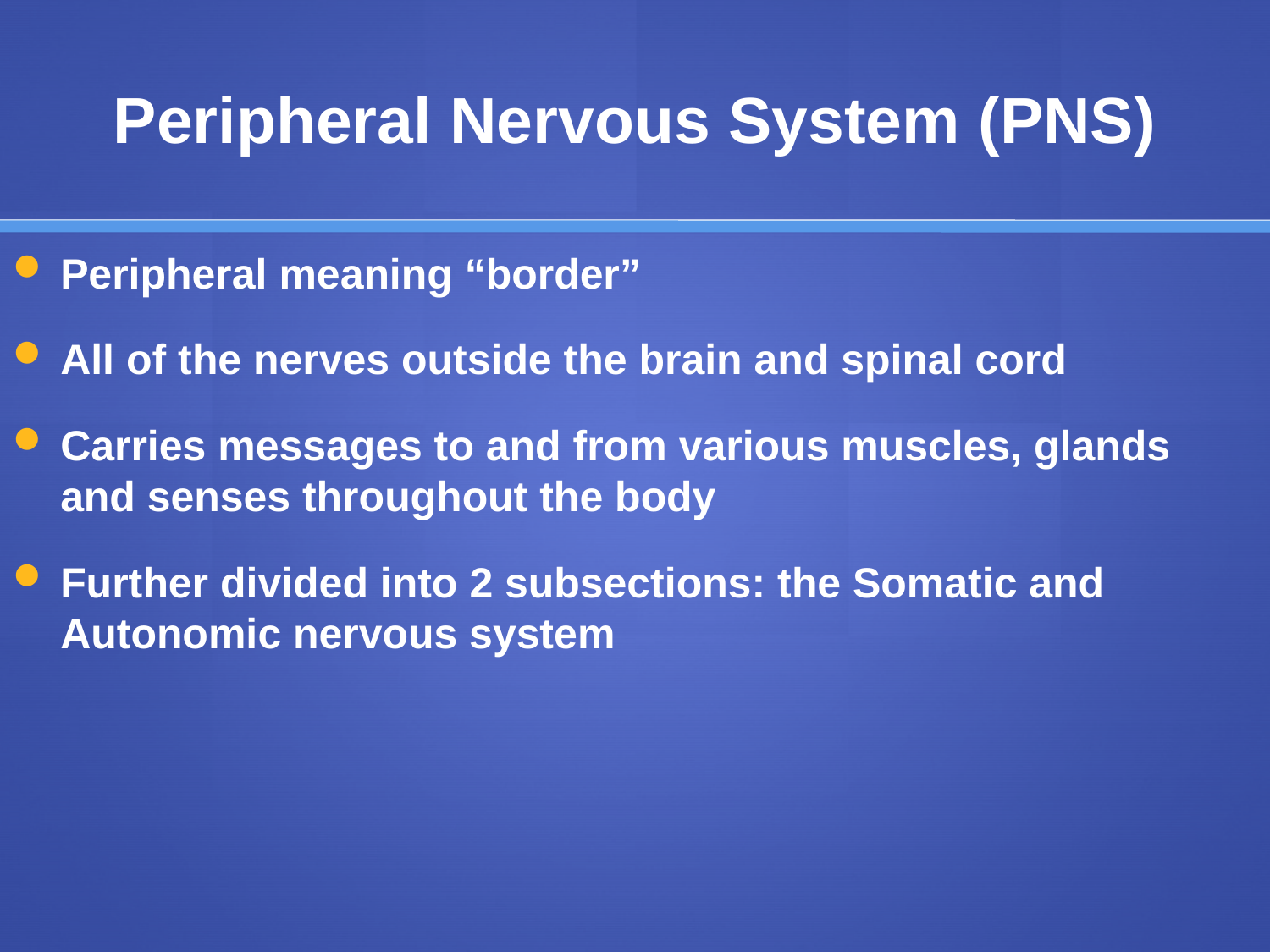

# Peripheral Nervous System (PNS)
Peripheral meaning “border”
All of the nerves outside the brain and spinal cord
Carries messages to and from various muscles, glands and senses throughout the body
Further divided into 2 subsections: the Somatic and Autonomic nervous system